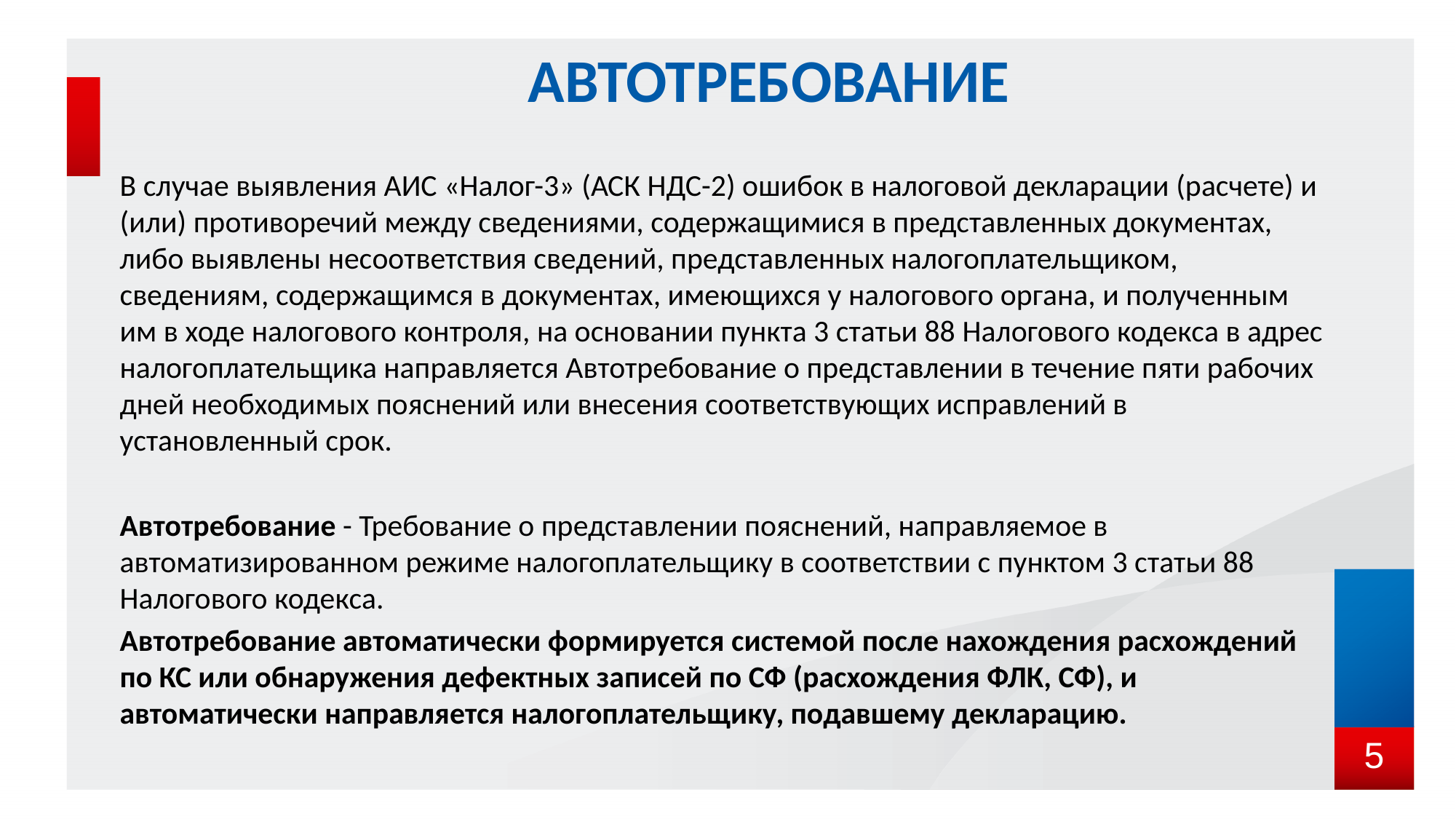

# АВТОТРЕБОВАНИЕ
В случае выявления АИС «Налог-3» (АСК НДС-2) ошибок в налоговой декларации (расчете) и (или) противоречий между сведениями, содержащимися в представленных документах, либо выявлены несоответствия сведений, представленных налогоплательщиком, сведениям, содержащимся в документах, имеющихся у налогового органа, и полученным им в ходе налогового контроля, на основании пункта 3 статьи 88 Налогового кодекса в адрес налогоплательщика направляется Автотребование о представлении в течение пяти рабочих дней необходимых пояснений или внесения соответствующих исправлений в установленный срок.

Автотребование - Требование о представлении пояснений, направляемое в автоматизированном режиме налогоплательщику в соответствии с пунктом 3 статьи 88 Налогового кодекса.
Автотребование автоматически формируется системой после нахождения расхождений по КС или обнаружения дефектных записей по СФ (расхождения ФЛК, СФ), и автоматически направляется налогоплательщику, подавшему декларацию.
5